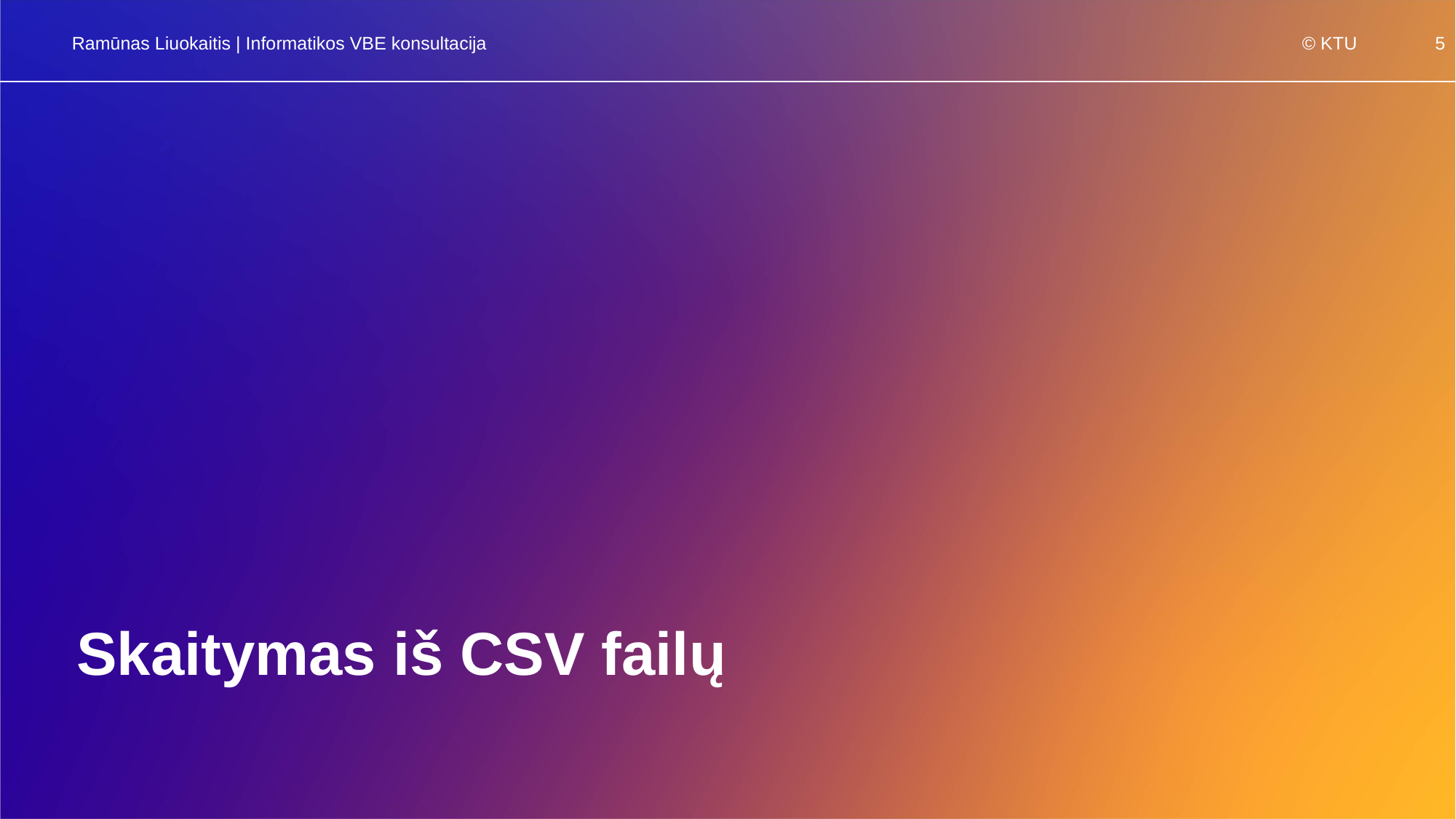

Ramūnas Liuokaitis | Informatikos VBE konsultacija
# Skaitymas iš CSV failų